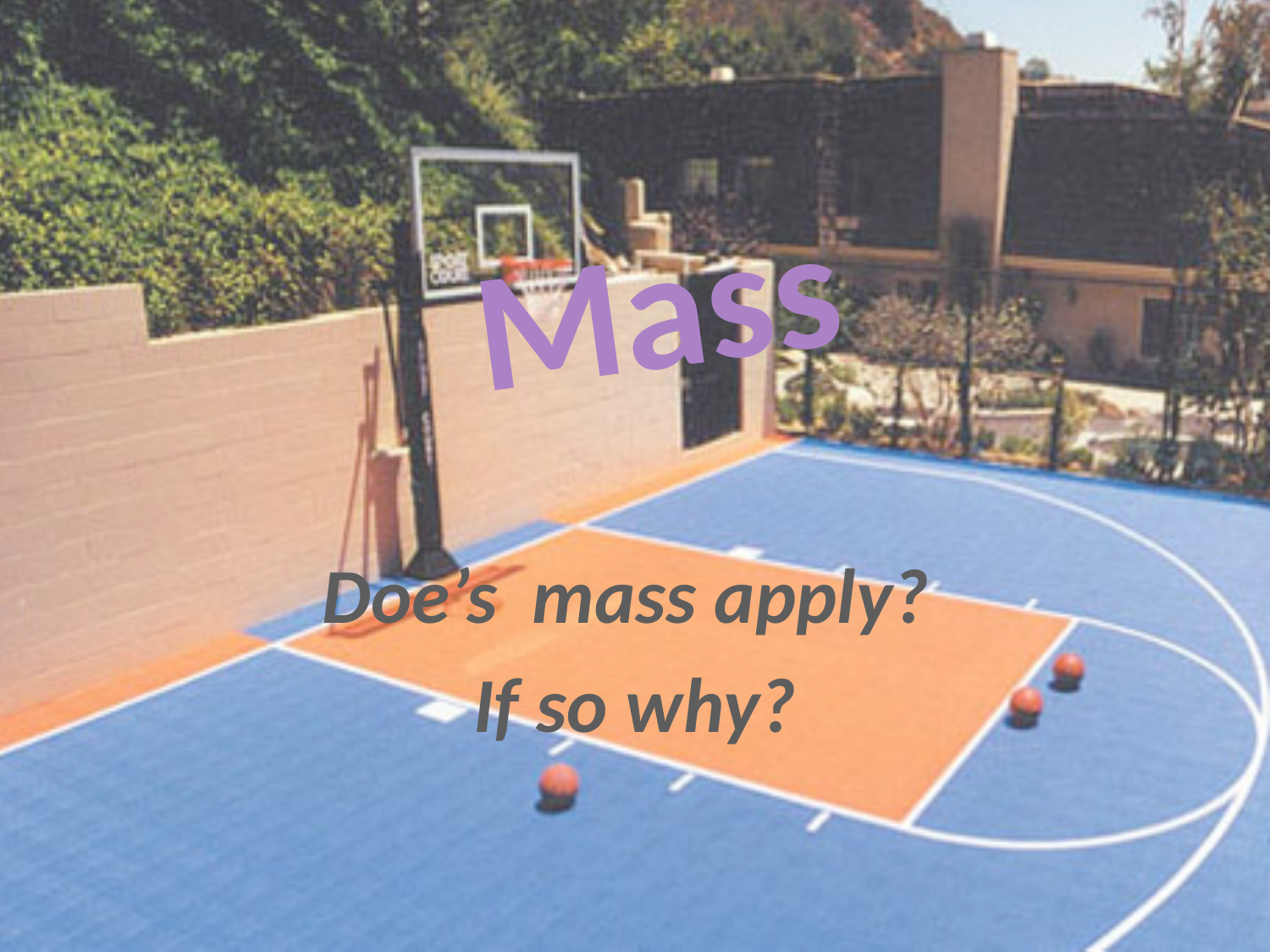

# Mass
Doe’s  mass apply?
If so why?